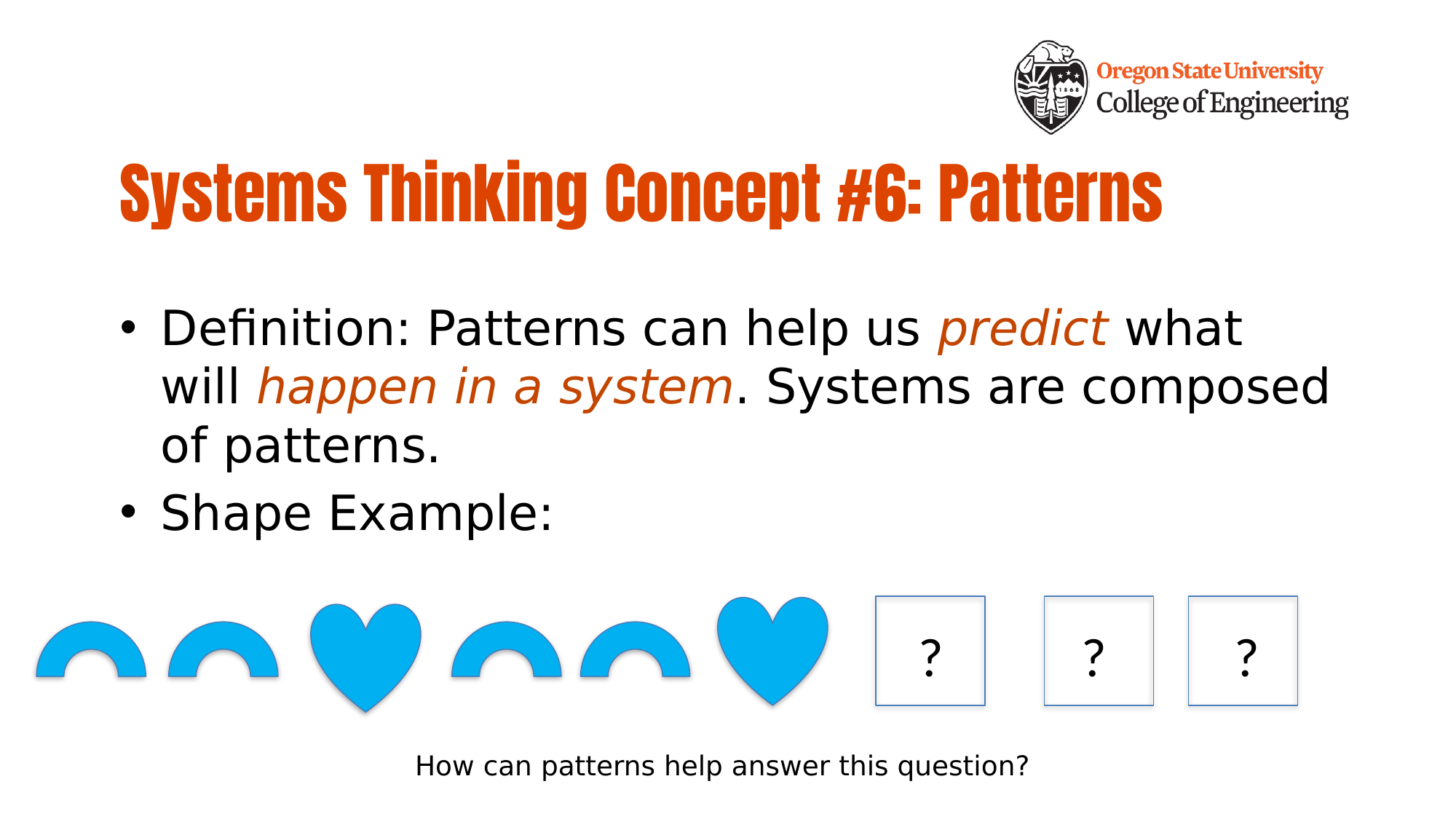

# Systems Thinking Concept #6: Patterns
Definition: Patterns can help us predict what will happen in a system. Systems are composed of patterns.
Shape Example:

?
?
?

 How can patterns help answer this question?